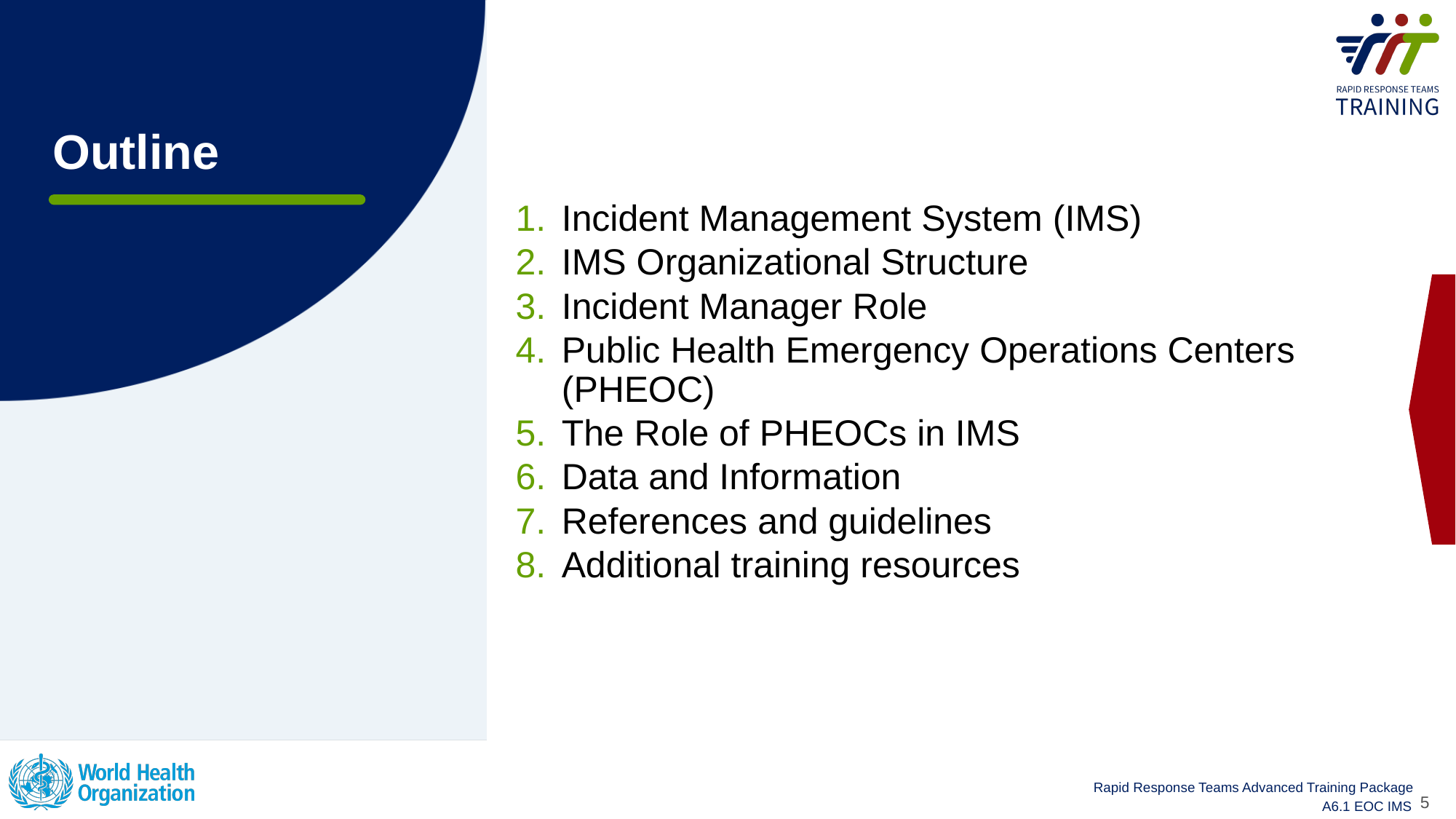

# Outline

Incident Management System (IMS)
IMS Organizational Structure
Incident Manager Role
Public Health Emergency Operations Centers (PHEOC)
The Role of PHEOCs in IMS
Data and Information
References and guidelines
Additional training resources
5